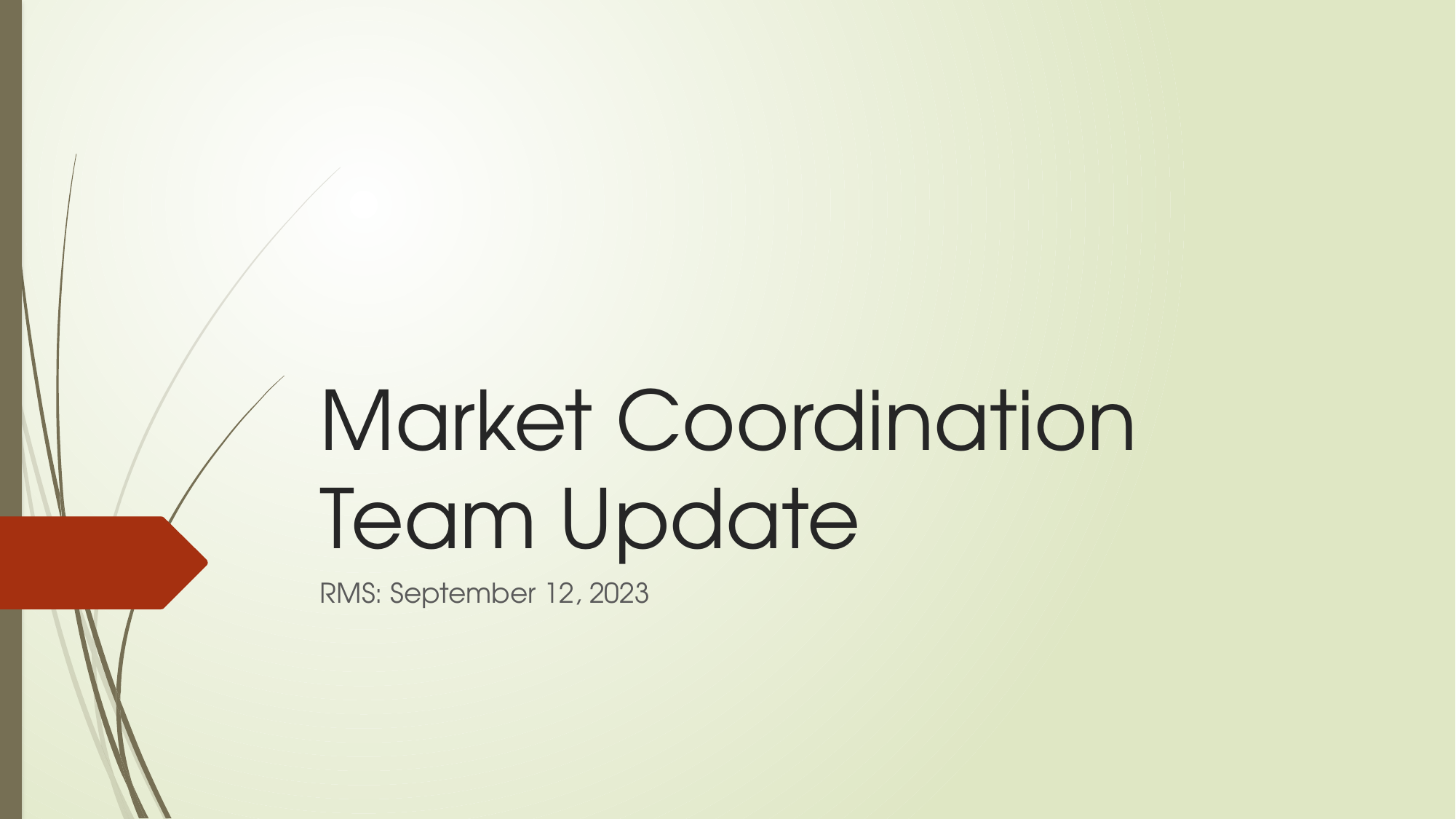

# Market Coordination Team Update
RMS: September 12, 2023